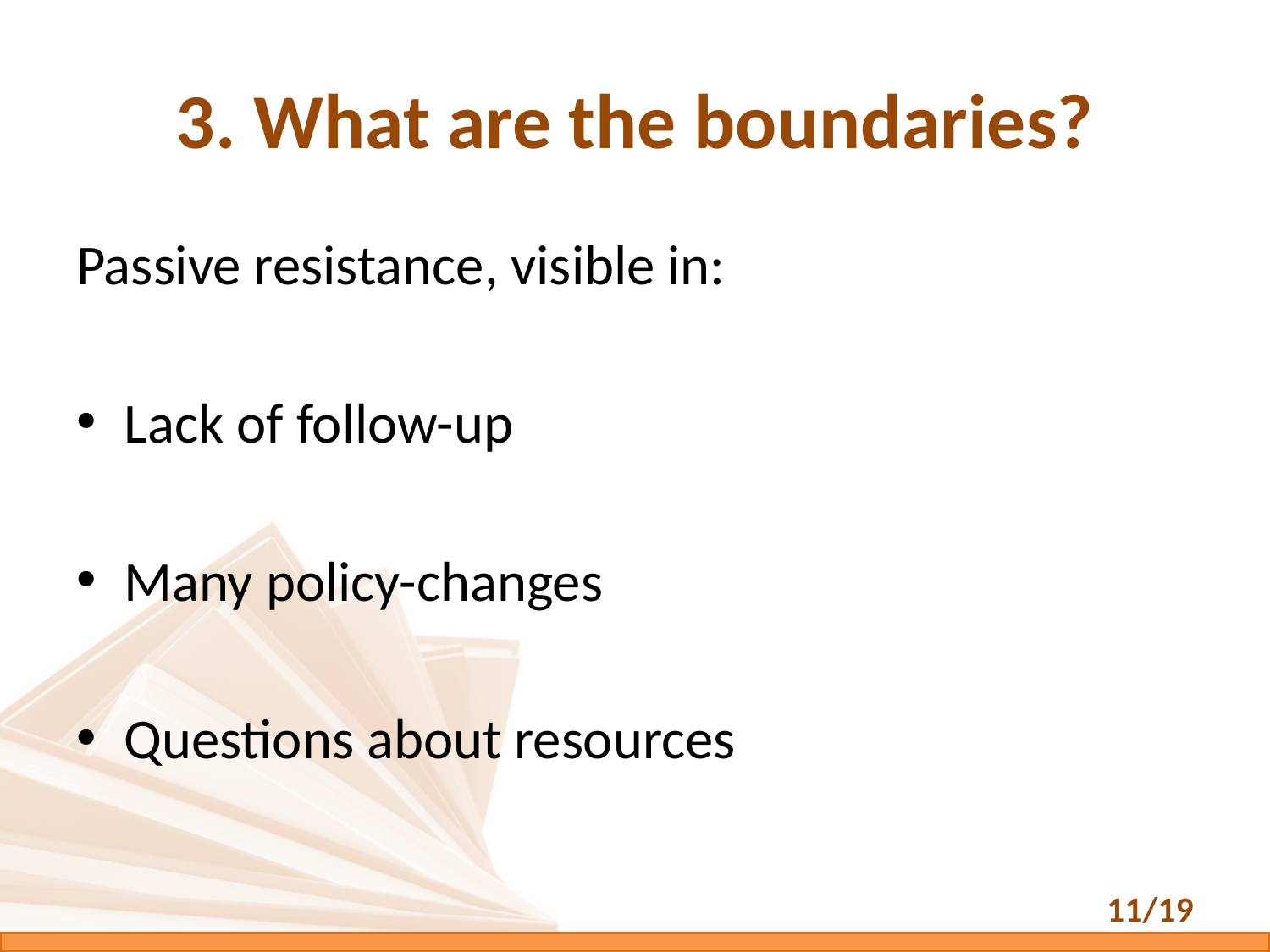

# 3. What are the boundaries?
Passive resistance, visible in:

Lack of follow-up

Many policy-changes

Questions about resources

11/19